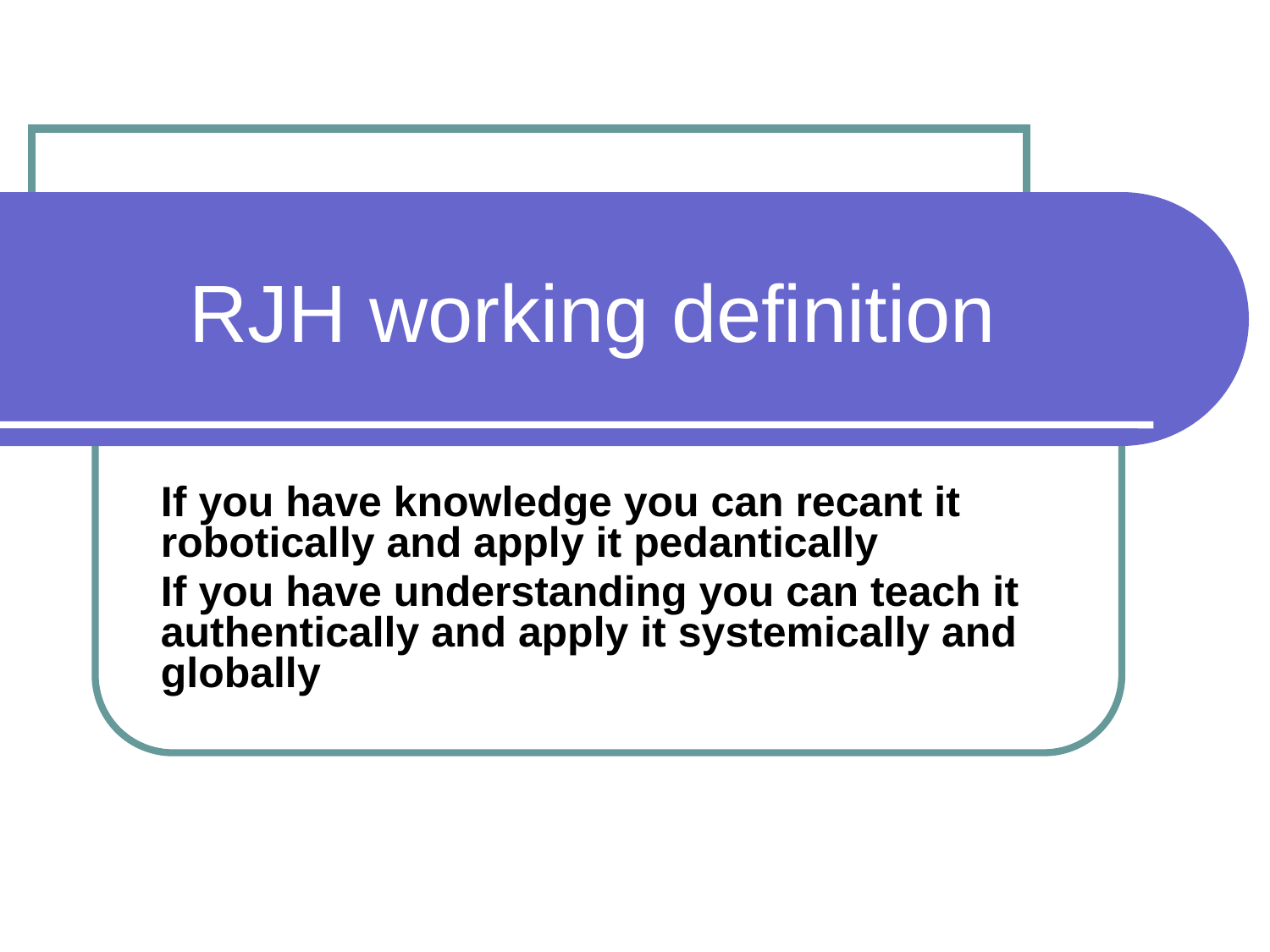

# RJH working definition
If you have knowledge you can recant it robotically and apply it pedantically
If you have understanding you can teach it authentically and apply it systemically and globally